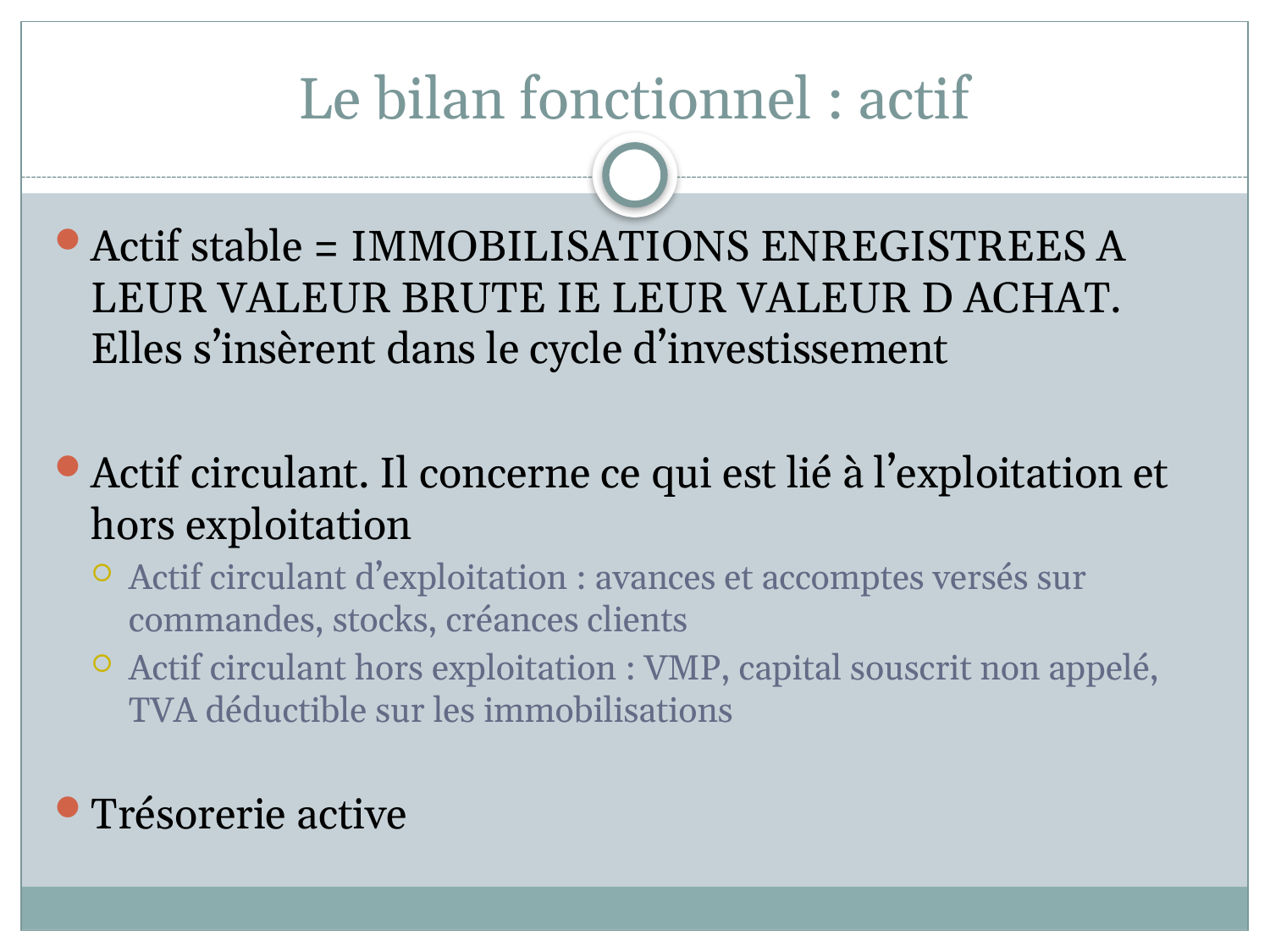

# Le bilan fonctionnel : actif
Actif stable = IMMOBILISATIONS ENREGISTREES A LEUR VALEUR BRUTE IE LEUR VALEUR D ACHAT. Elles s’insèrent dans le cycle d’investissement

Actif circulant. Il concerne ce qui est lié à l’exploitation et hors exploitation
Actif circulant d’exploitation : avances et accomptes versés sur commandes, stocks, créances clients
Actif circulant hors exploitation : VMP, capital souscrit non appelé, TVA déductible sur les immobilisations

Trésorerie active